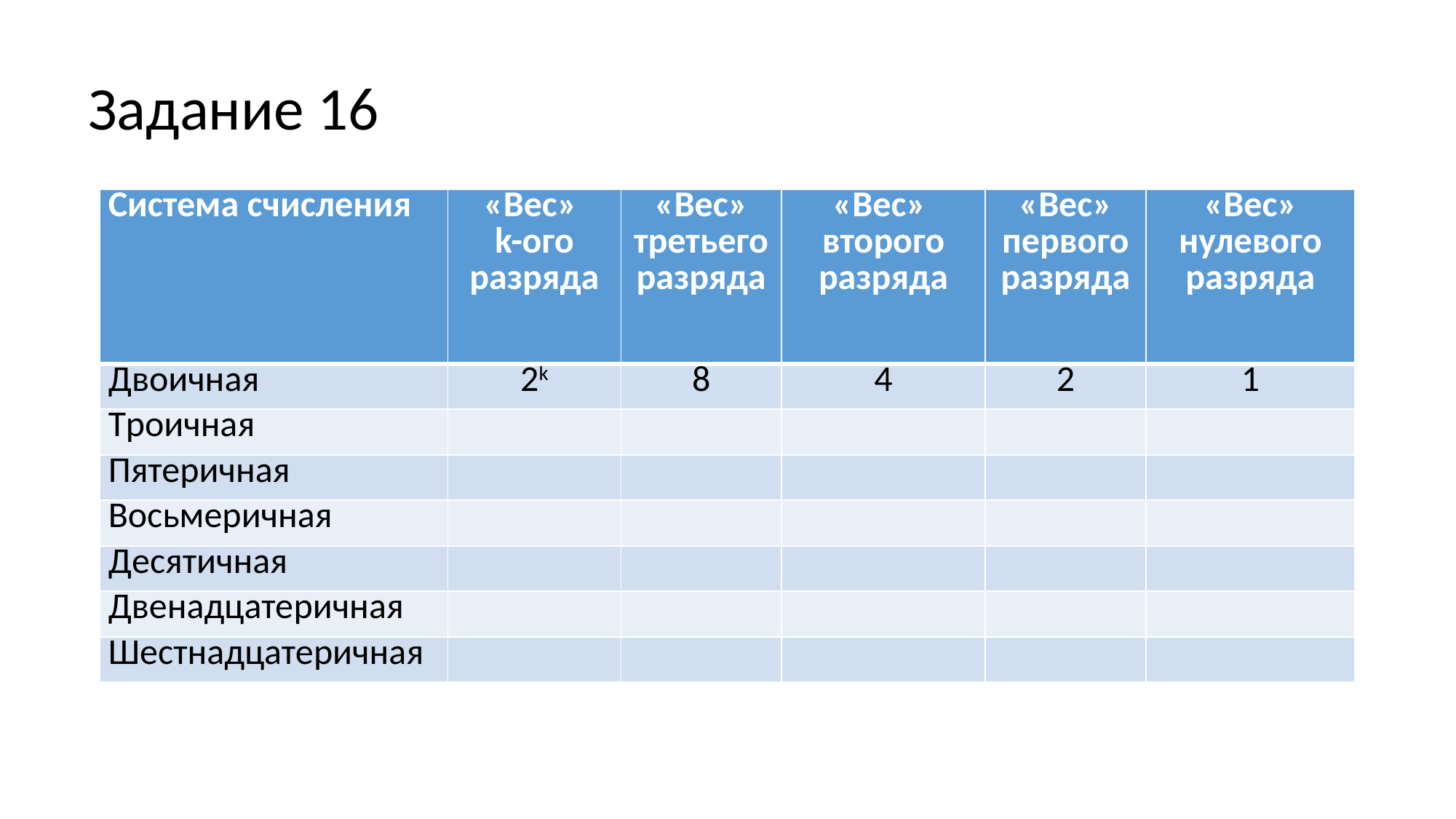

# Задание 16
| Система счисления | «Вес» k-ого разряда | «Вес» третьего разряда | «Вес» второго разряда | «Вес» первого разряда | «Вес» нулевого разряда |
| --- | --- | --- | --- | --- | --- |
| Двоичная | 2k | 8 | 4 | 2 | 1 |
| Троичная |  |  |  |  |  |
| Пятеричная |  |  |  |  |  |
| Восьмеричная |  |  |  |  |  |
| Десятичная |  |  |  |  |  |
| Двенадцатеричная |  |  |  |  |  |
| Шестнадцатеричная |  |  |  |  |  |